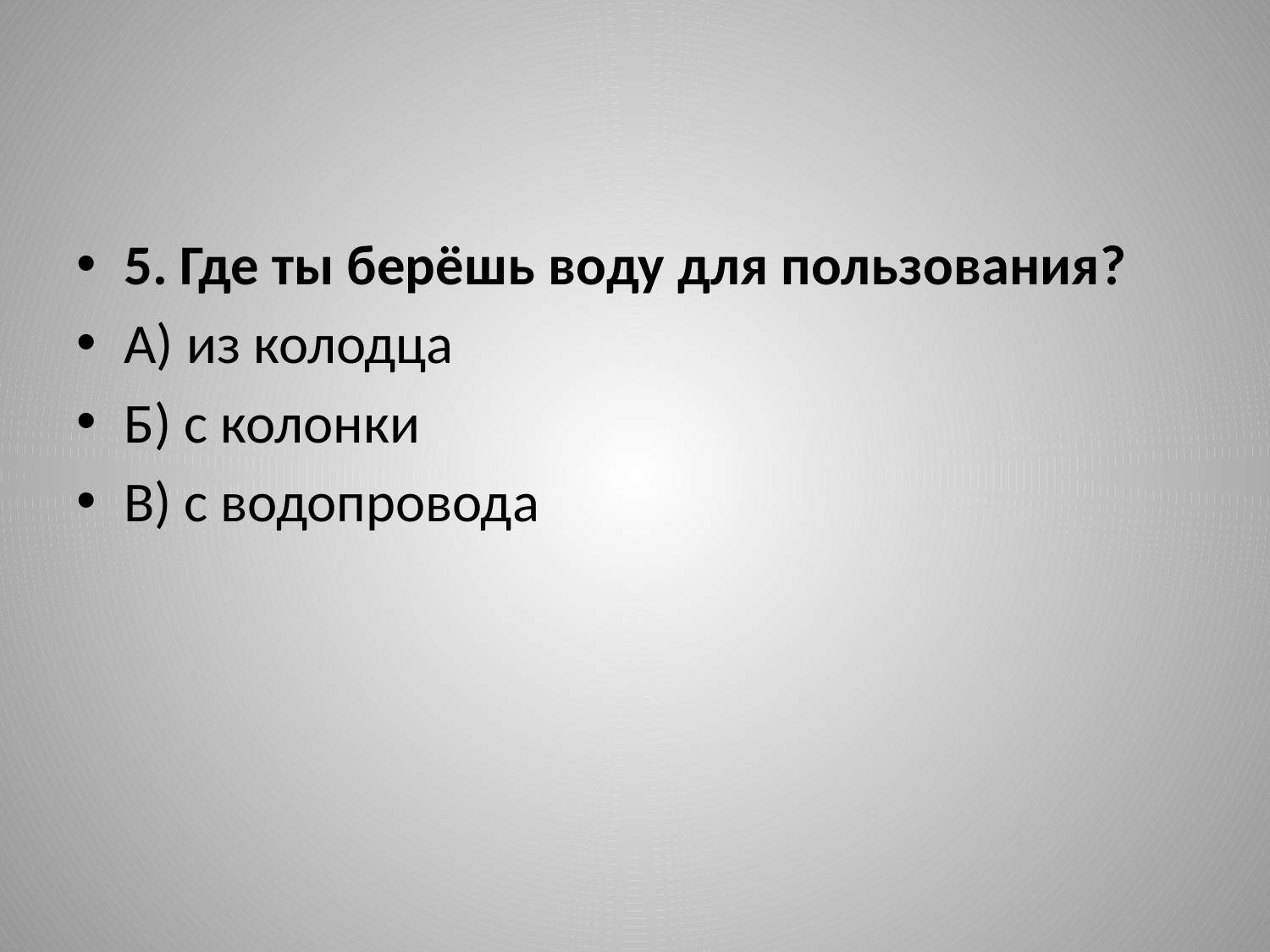

#
5. Где ты берёшь воду для пользования?
А) из колодца
Б) с колонки
В) с водопровода